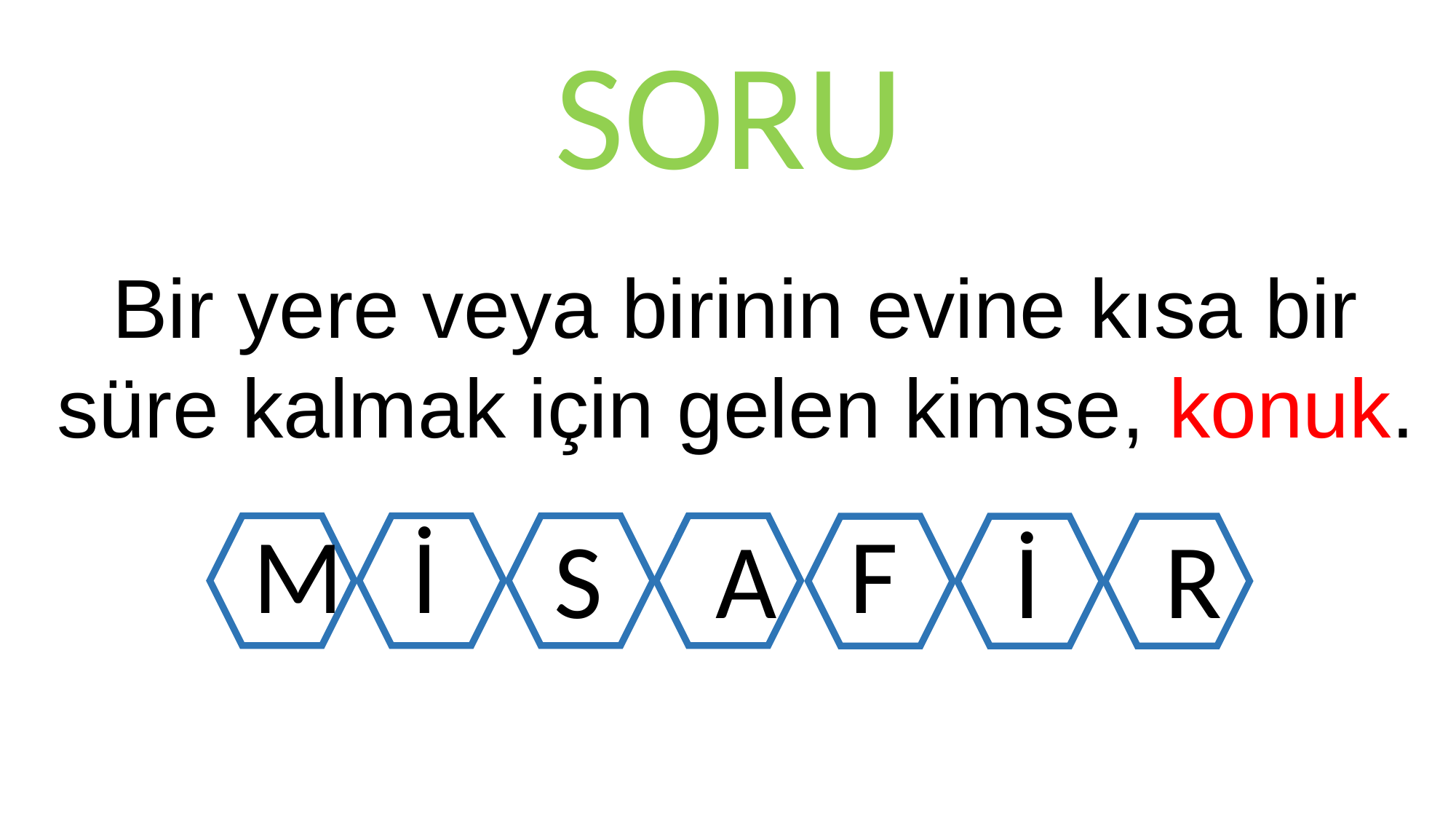

SORU
Bir yere veya birinin evine kısa bir süre kalmak için gelen kimse, konuk.
M
İ
F
S
A
İ
R